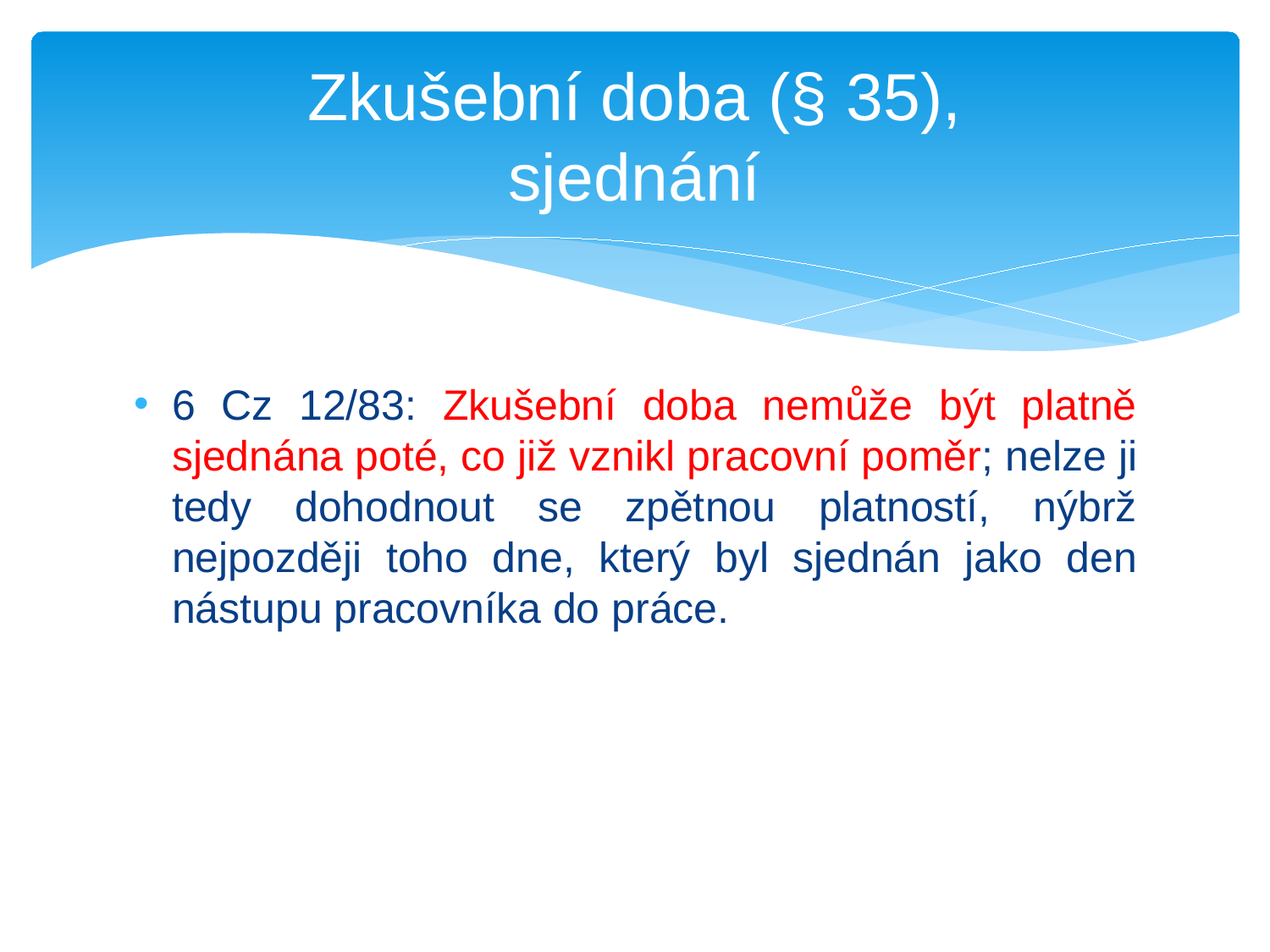

# Zkušební doba (§ 35), sjednání
6 Cz 12/83: Zkušební doba nemůže být platně sjednána poté, co již vznikl pracovní poměr; nelze ji tedy dohodnout se zpětnou platností, nýbrž nejpozději toho dne, který byl sjednán jako den nástupu pracovníka do práce.